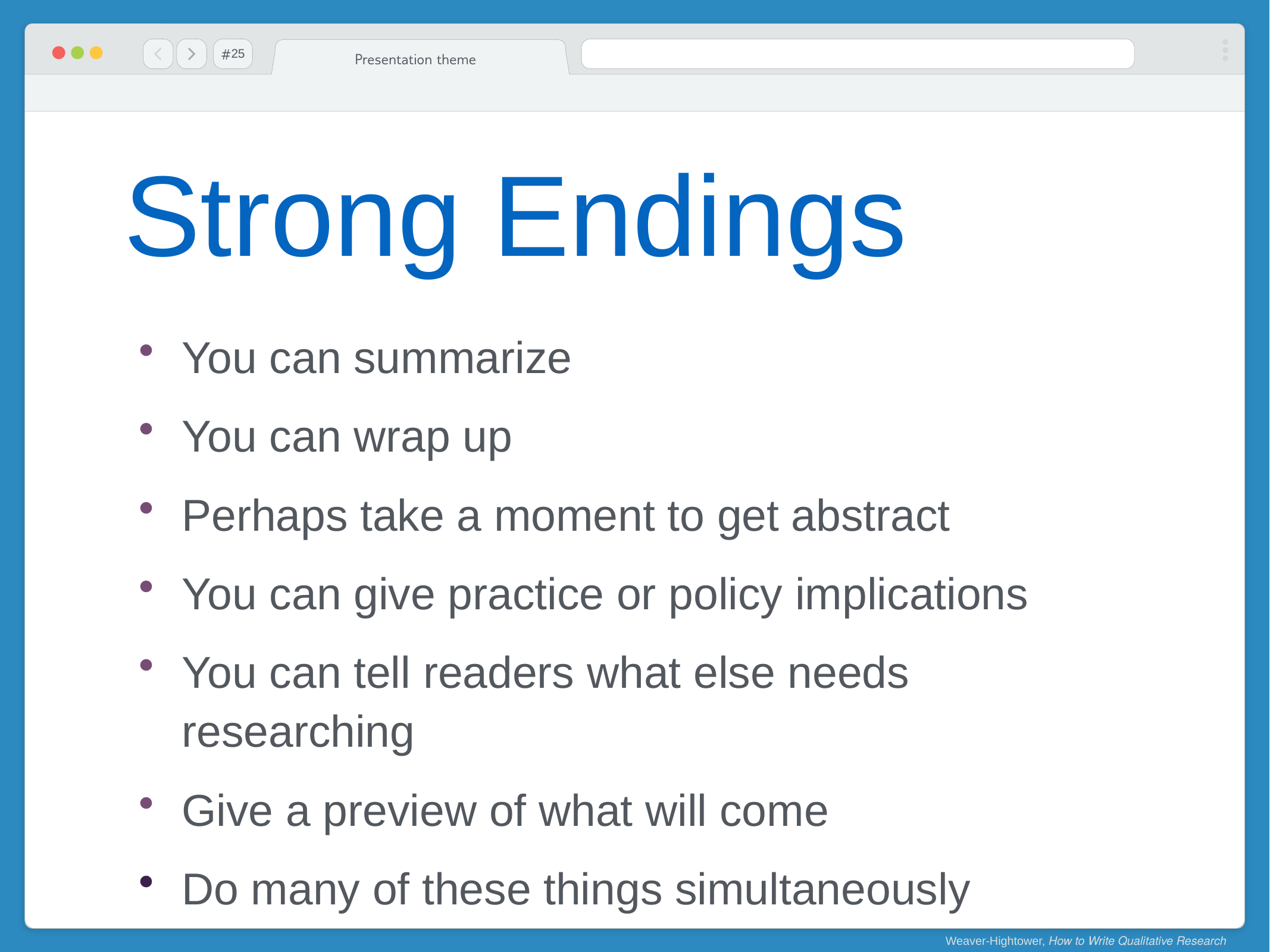

#
Presentation theme
25
# Strong Endings
You can summarize
You can wrap up
Perhaps take a moment to get abstract
You can give practice or policy implications
You can tell readers what else needs researching
Give a preview of what will come
Do many of these things simultaneously